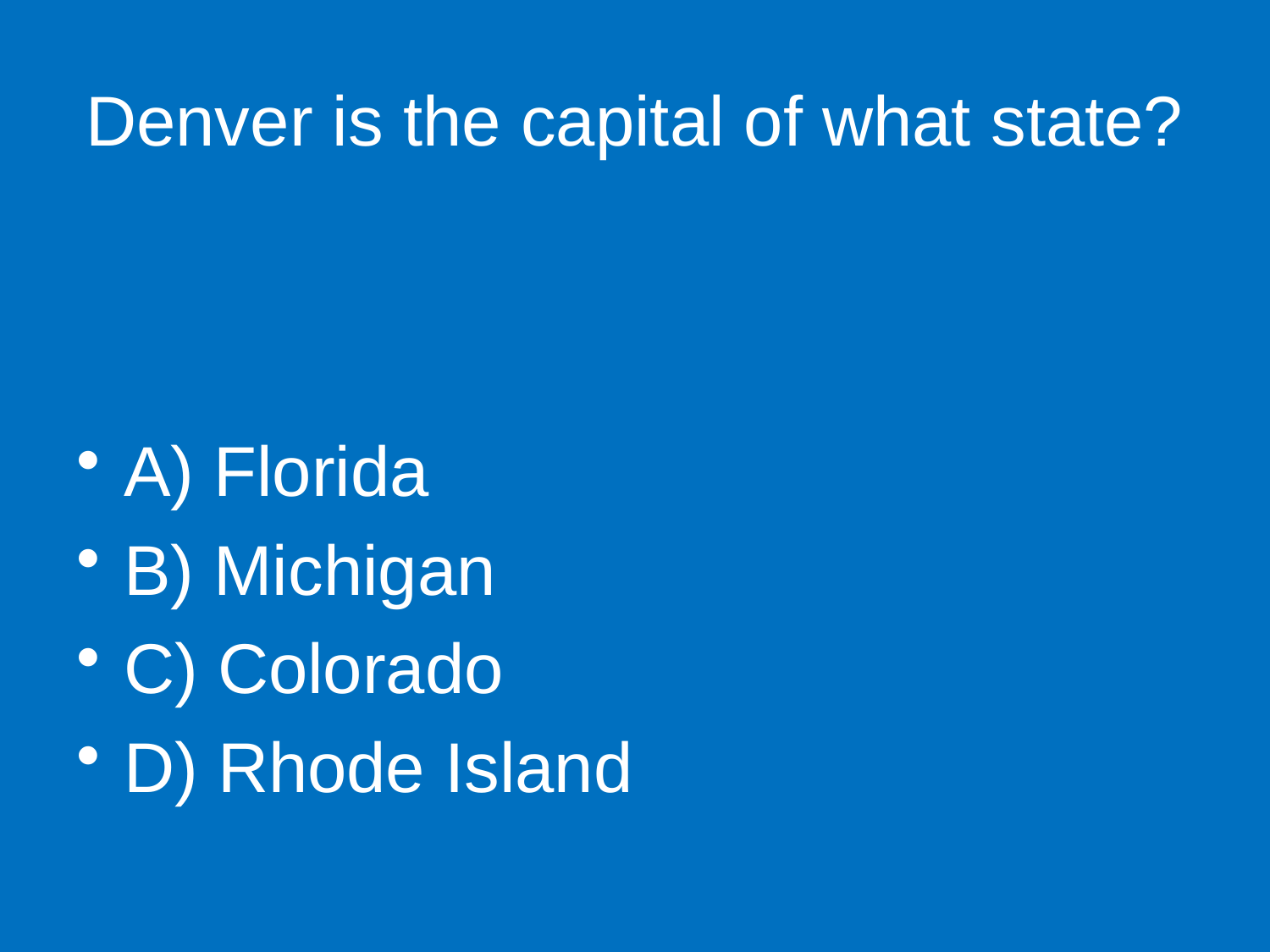

# Denver is the capital of what state?

A) Florida
B) Michigan
C) Colorado
D) Rhode Island